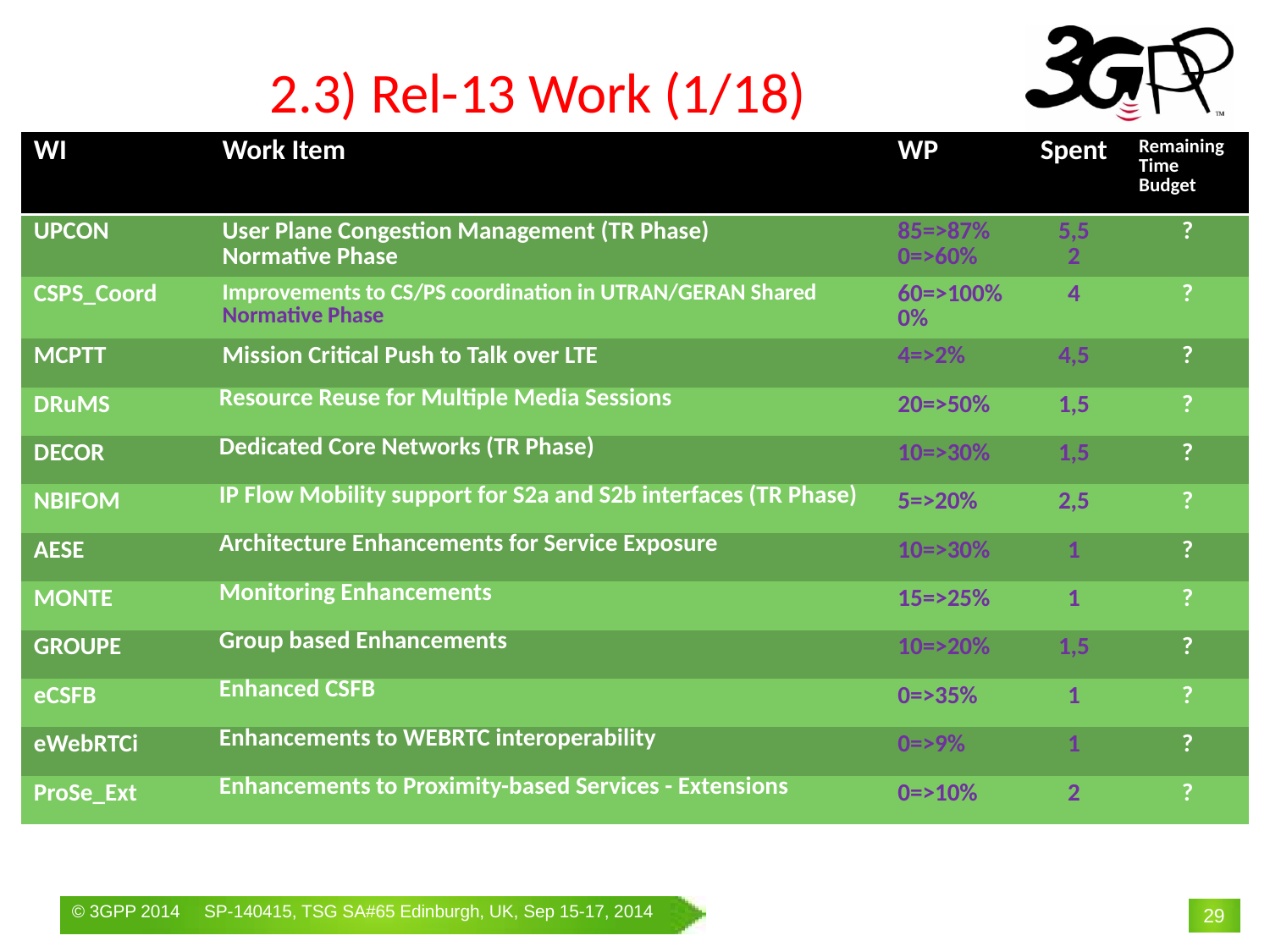

# 2.3) Rel-13 Work (1/18)
| WI | Work Item | WP | Spent | Remaining Time Budget |
| --- | --- | --- | --- | --- |
| UPCON | User Plane Congestion Management (TR Phase) Normative Phase | 85=>87% 0=>60% | 5,5 2 | ? |
| CSPS\_Coord | Improvements to CS/PS coordination in UTRAN/GERAN Shared Normative Phase | 60=>100% 0% | 4 | ? |
| MCPTT | Mission Critical Push to Talk over LTE | 4=>2% | 4,5 | ? |
| DRuMS | Resource Reuse for Multiple Media Sessions | 20=>50% | 1,5 | ? |
| DECOR | Dedicated Core Networks (TR Phase) | 10=>30% | 1,5 | ? |
| NBIFOM | IP Flow Mobility support for S2a and S2b interfaces (TR Phase) | 5=>20% | 2,5 | ? |
| AESE | Architecture Enhancements for Service Exposure | 10=>30% | 1 | ? |
| MONTE | Monitoring Enhancements | 15=>25% | 1 | ? |
| GROUPE | Group based Enhancements | 10=>20% | 1,5 | ? |
| eCSFB | Enhanced CSFB | 0=>35% | 1 | ? |
| eWebRTCi | Enhancements to WEBRTC interoperability | 0=>9% | 1 | ? |
| ProSe\_Ext | Enhancements to Proximity-based Services - Extensions | 0=>10% | 2 | ? |